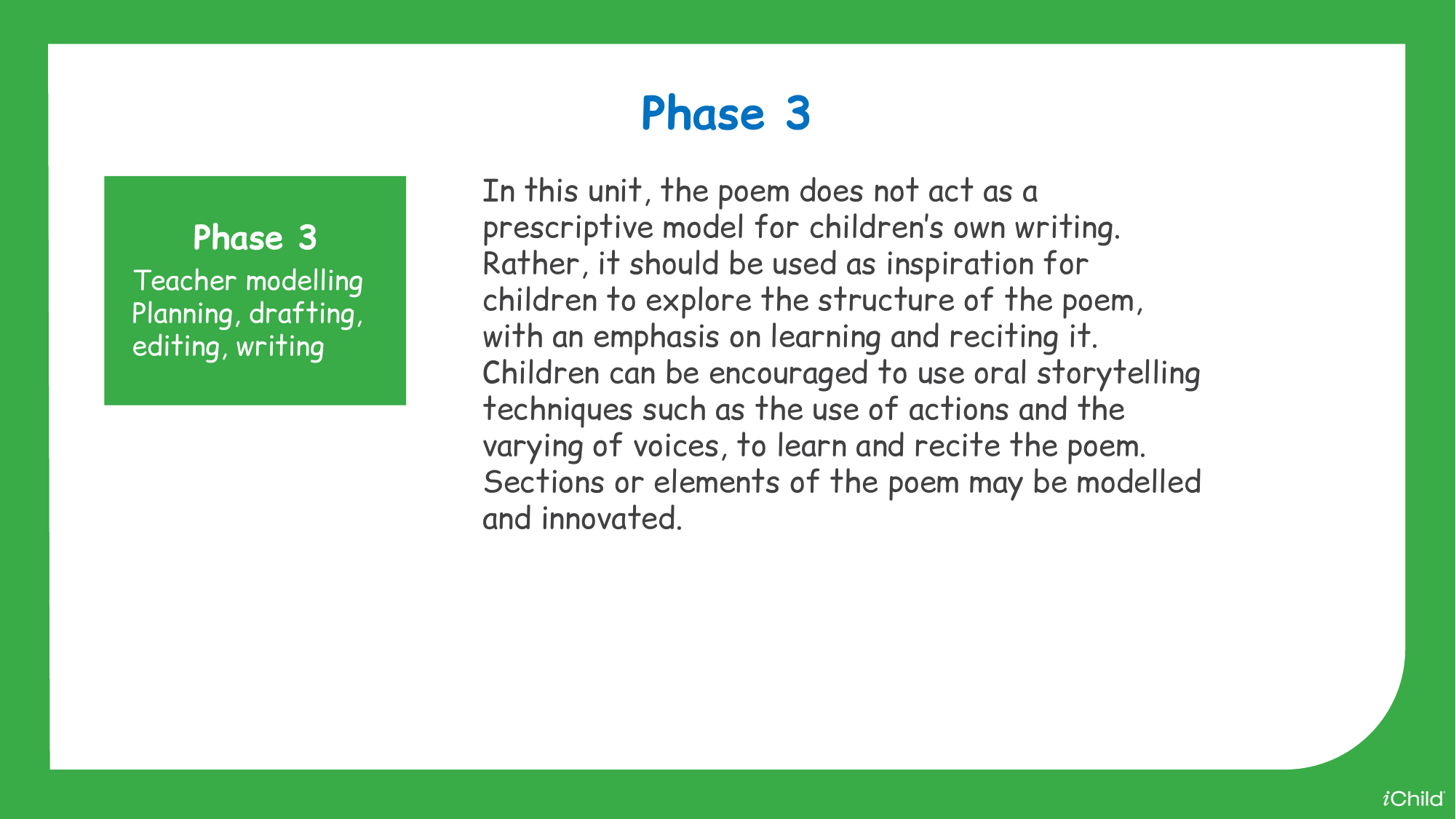

Phase 3
In this unit, the poem does not act as a prescriptive model for children’s own writing. Rather, it should be used as inspiration for children to explore the structure of the poem, with an emphasis on learning and reciting it. Children can be encouraged to use oral storytelling techniques such as the use of actions and the varying of voices, to learn and recite the poem. Sections or elements of the poem may be modelled and innovated.
Phase 3
Teacher modelling
Planning, drafting, editing, writing